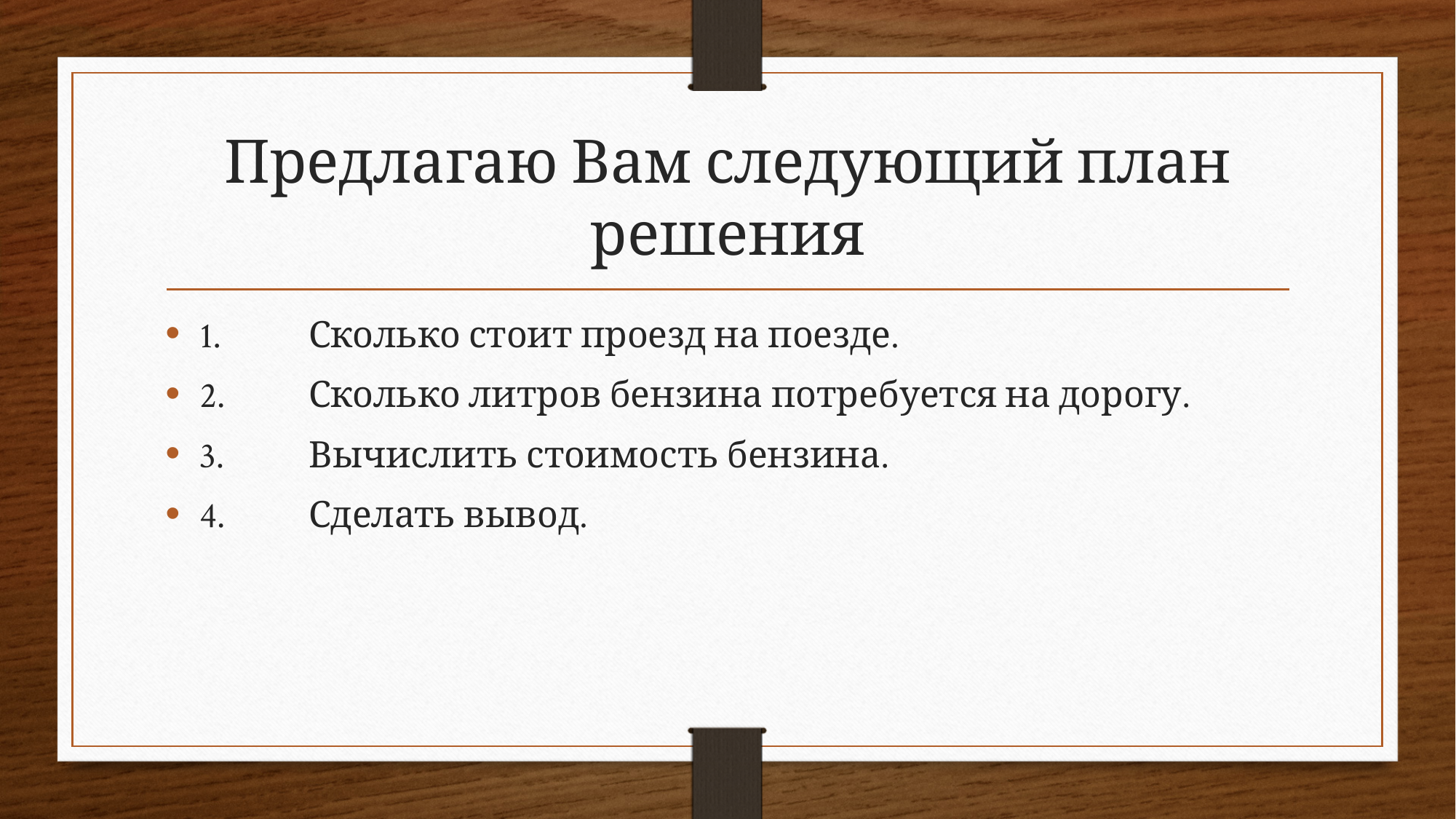

# Предлагаю Вам следующий план решения
1.	Сколько стоит проезд на поезде.
2.	Сколько литров бензина потребуется на дорогу.
3.	Вычислить стоимость бензина.
4.	Сделать вывод.